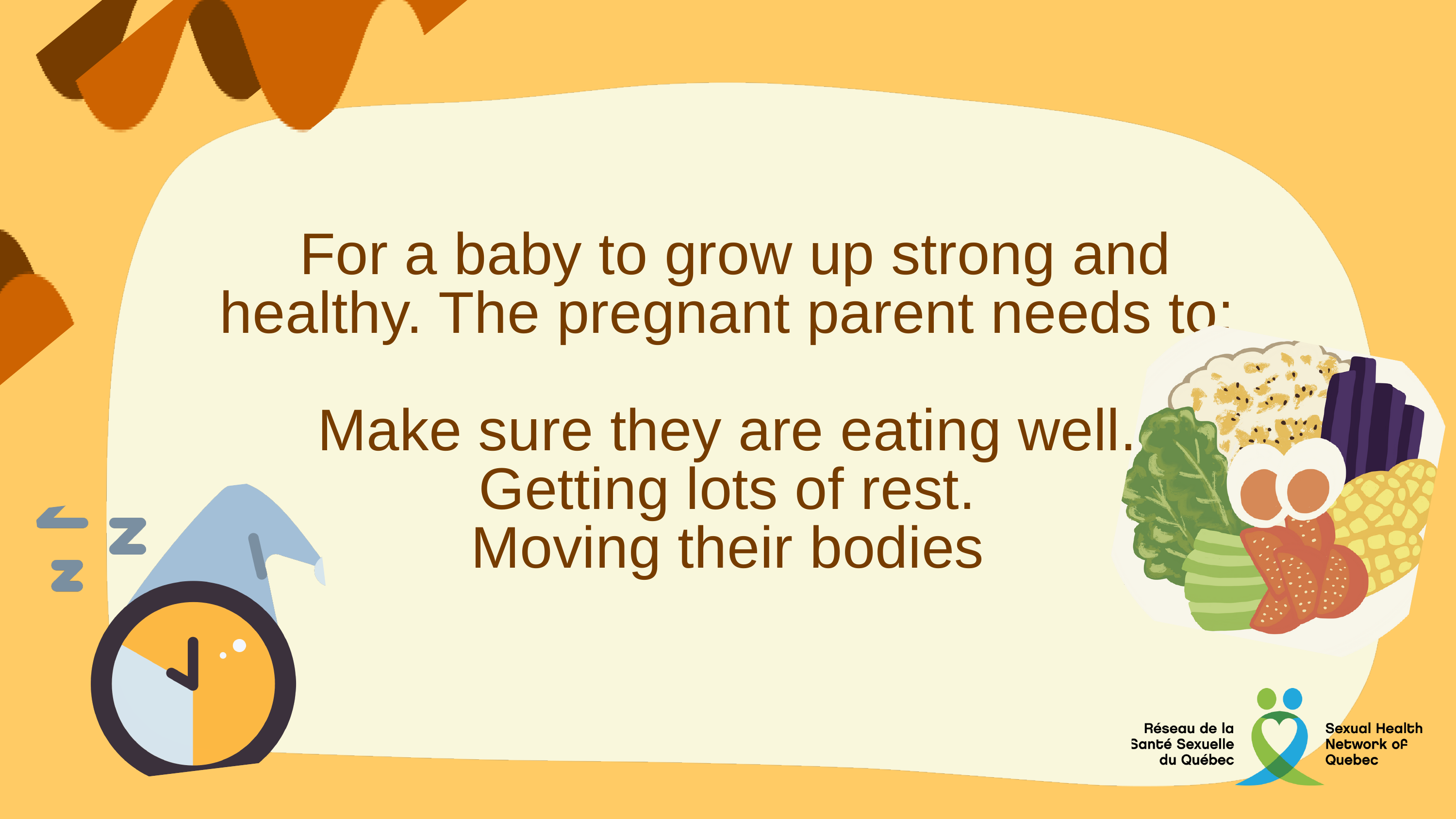

For a baby to grow up strong and healthy. The pregnant parent needs to:

Make sure they are eating well.
Getting lots of rest.
Moving their bodies